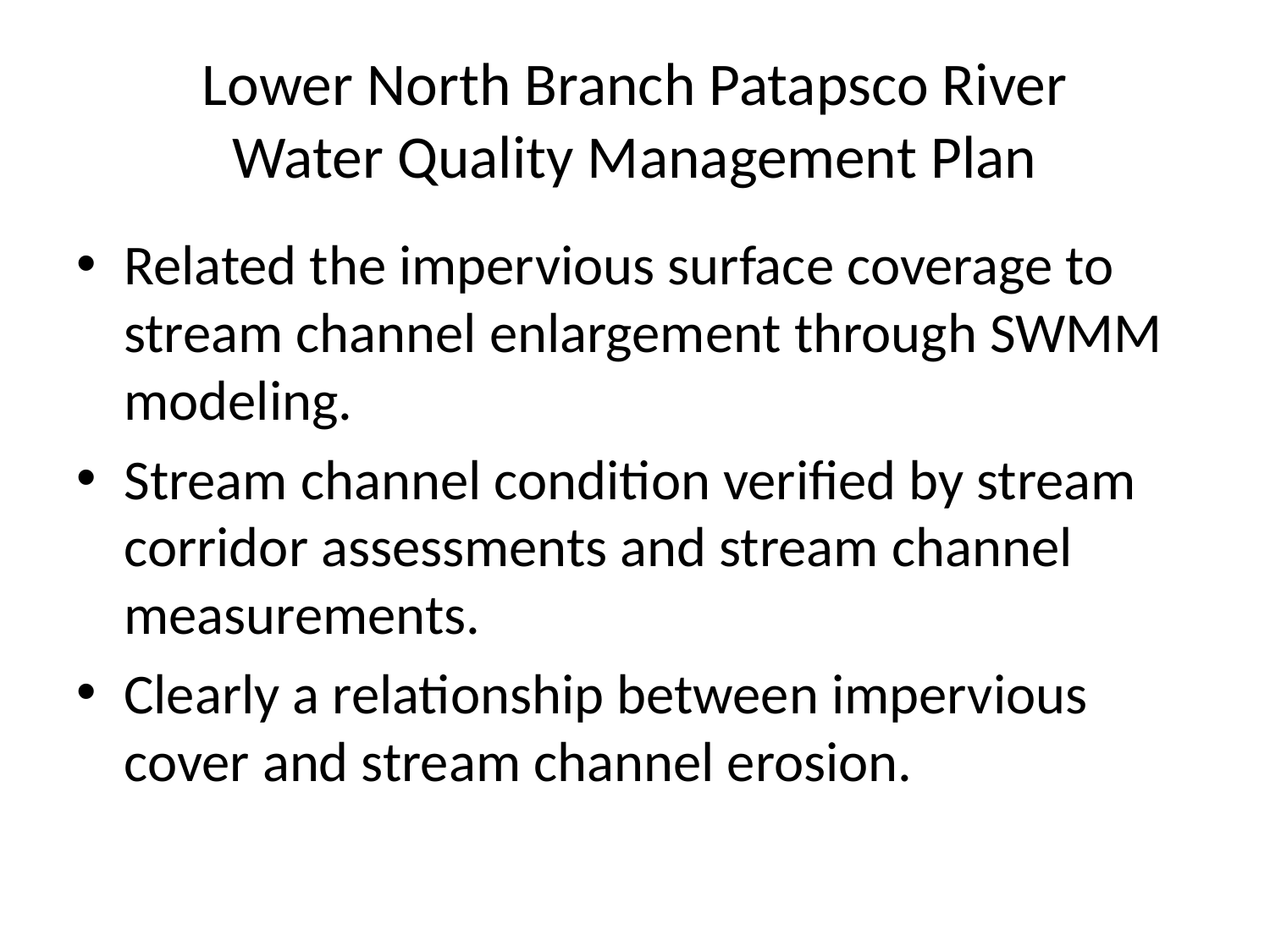

# Lower North Branch Patapsco River Water Quality Management Plan
Related the impervious surface coverage to stream channel enlargement through SWMM modeling.
Stream channel condition verified by stream corridor assessments and stream channel measurements.
Clearly a relationship between impervious cover and stream channel erosion.